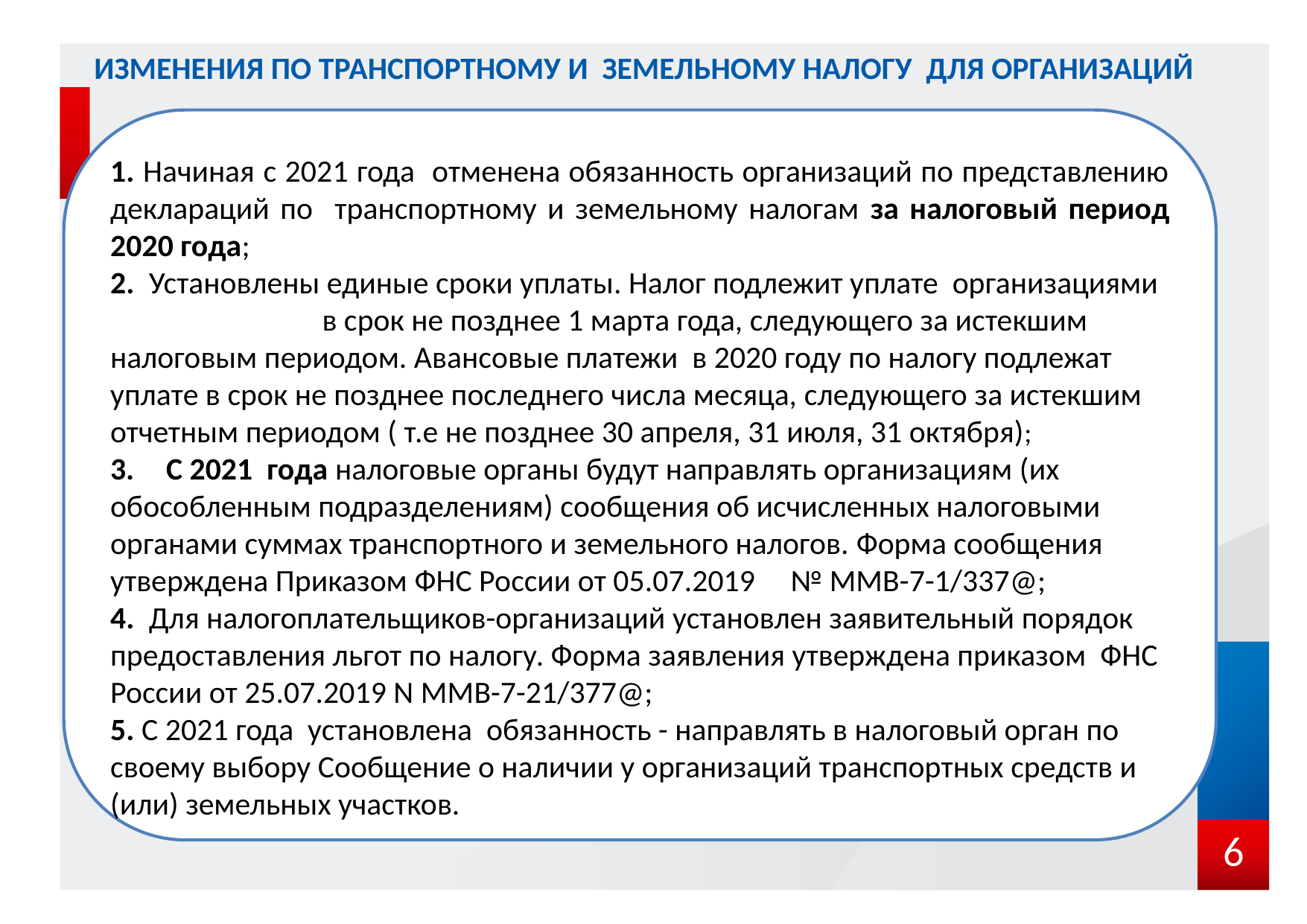

ИЗМЕНЕНИЯ ПО ТРАНСПОРТНОМУ И  ЗЕМЕЛЬНОМУ НАЛОГУ  ДЛЯ ОРГАНИЗАЦИЙ

1. Начиная с 2021 года  отменена обязанность организаций по представлению деклараций по  транспортному и земельному налогам за налоговый период 2020 года;
2.  Установлены единые сроки уплаты. Налог подлежит уплате  организациями                                в срок не позднее 1 марта года, следующего за истекшим налоговым периодом. Авансовые платежи  в 2020 году по налогу подлежат уплате в срок не позднее последнего числа месяца, следующего за истекшим отчетным периодом ( т.е не позднее 30 апреля, 31 июля, 31 октября);
С 2021  года налоговые органы будут направлять организациям (их
обособленным подразделениям) сообщения об исчисленных налоговыми органами суммах транспортного и земельного налогов. Форма сообщения утверждена Приказом ФНС России от 05.07.2019     № ММВ-7-1/337@;
4.  Для налогоплательщиков-организаций установлен заявительный порядок
предоставления льгот по налогу. Форма заявления утверждена приказом  ФНС России от 25.07.2019 N ММВ-7-21/377@;
5. С 2021 года  установлена  обязанность - направлять в налоговый орган по своему выбору Сообщение о наличии у организаций транспортных средств и (или) земельных участков.

6